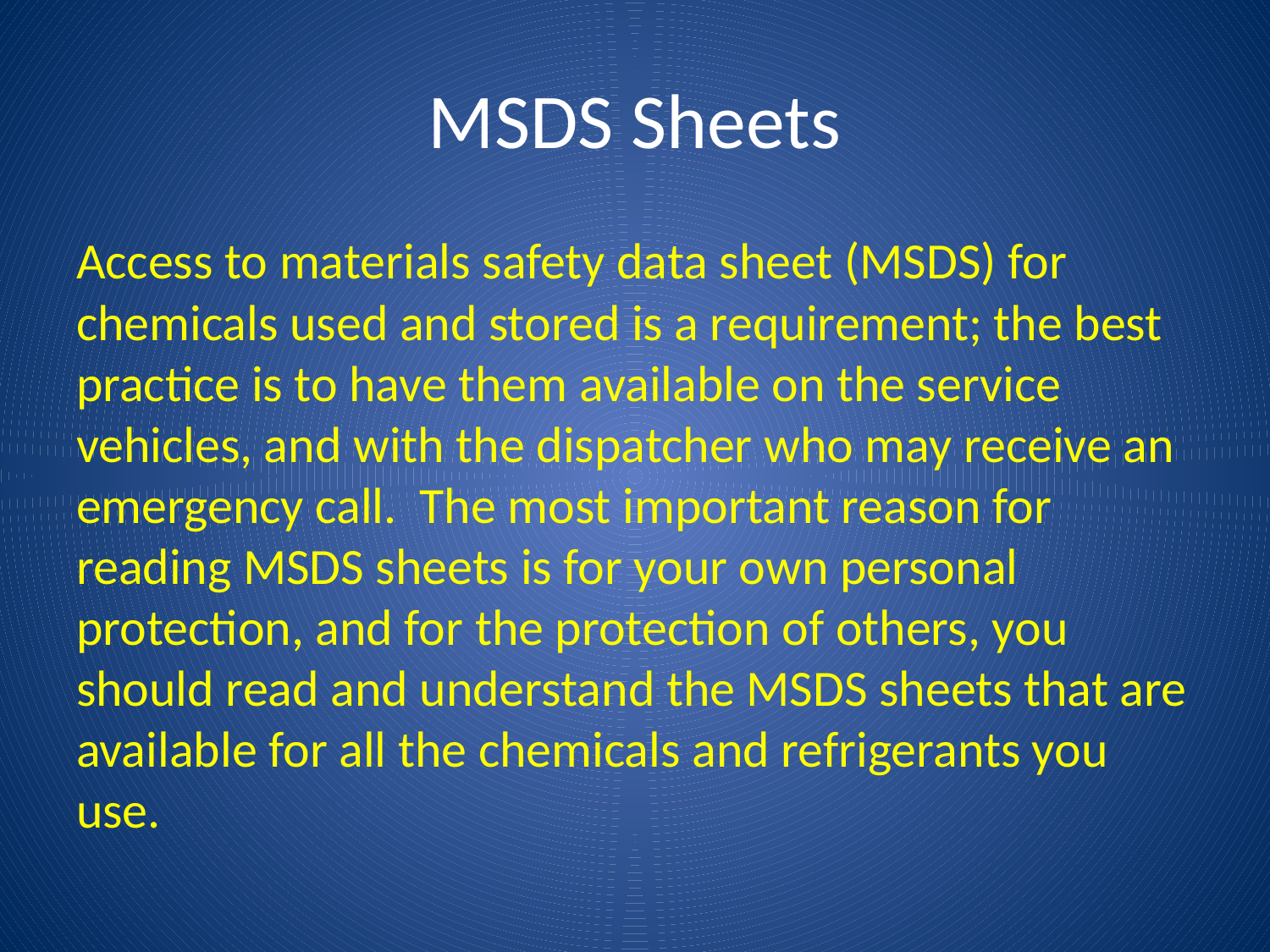

# MSDS Sheets
Access to materials safety data sheet (MSDS) for chemicals used and stored is a requirement; the best practice is to have them available on the service vehicles, and with the dispatcher who may receive an emergency call.  The most important reason for reading MSDS sheets is for your own personal protection, and for the protection of others, you should read and understand the MSDS sheets that are available for all the chemicals and refrigerants you use.